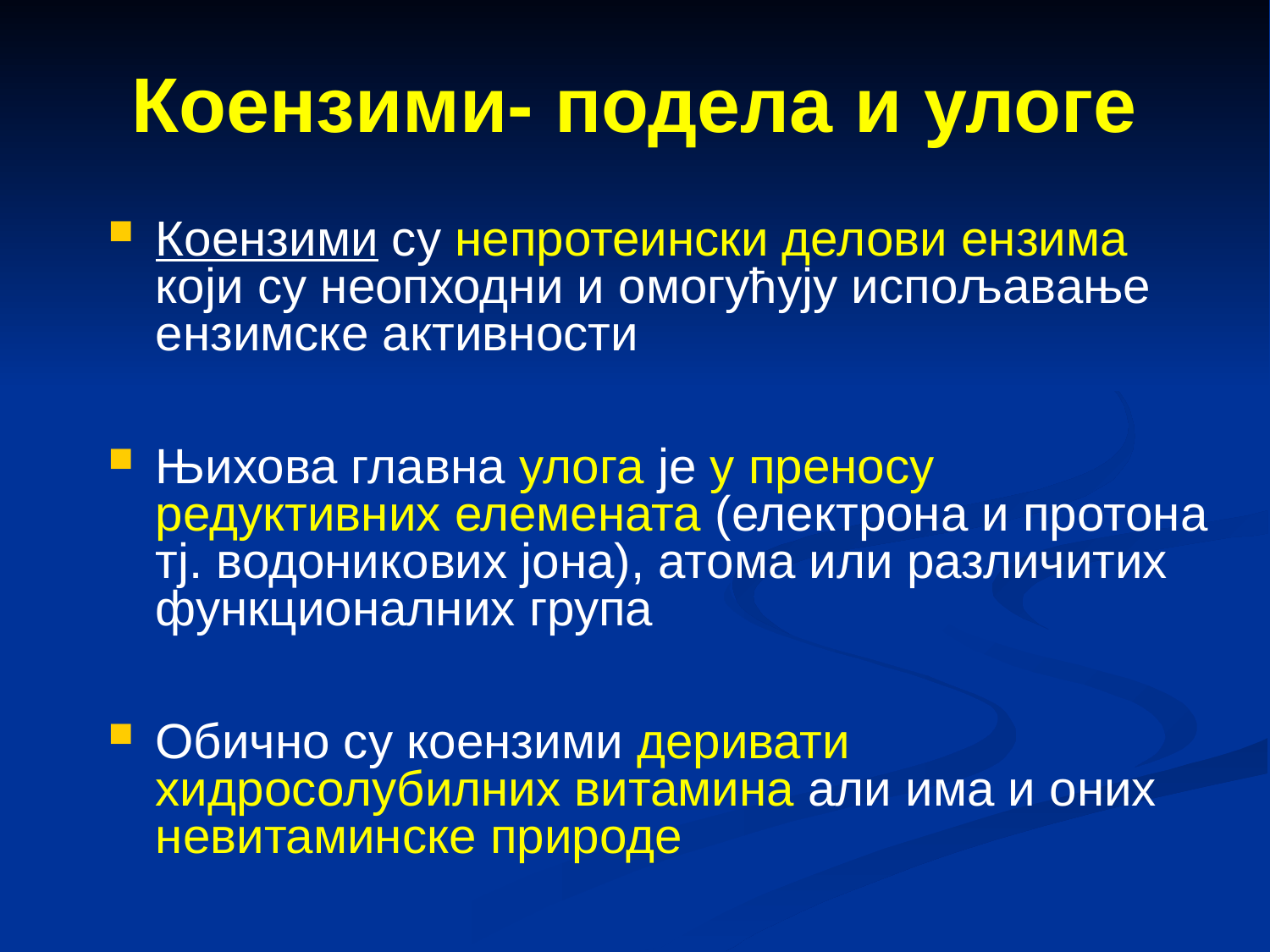

# Коензими- подела и улоге
Коензими су непротеински делови ензима који су неопходни и омогућују испољавање ензимске активности

Њихова главна улога је у преносу редуктивних елемената (електрона и протона тј. водоникових јона), атома или различитих функционалних група

Обично су коензими деривати хидросолубилних витамина али има и оних невитаминске природе